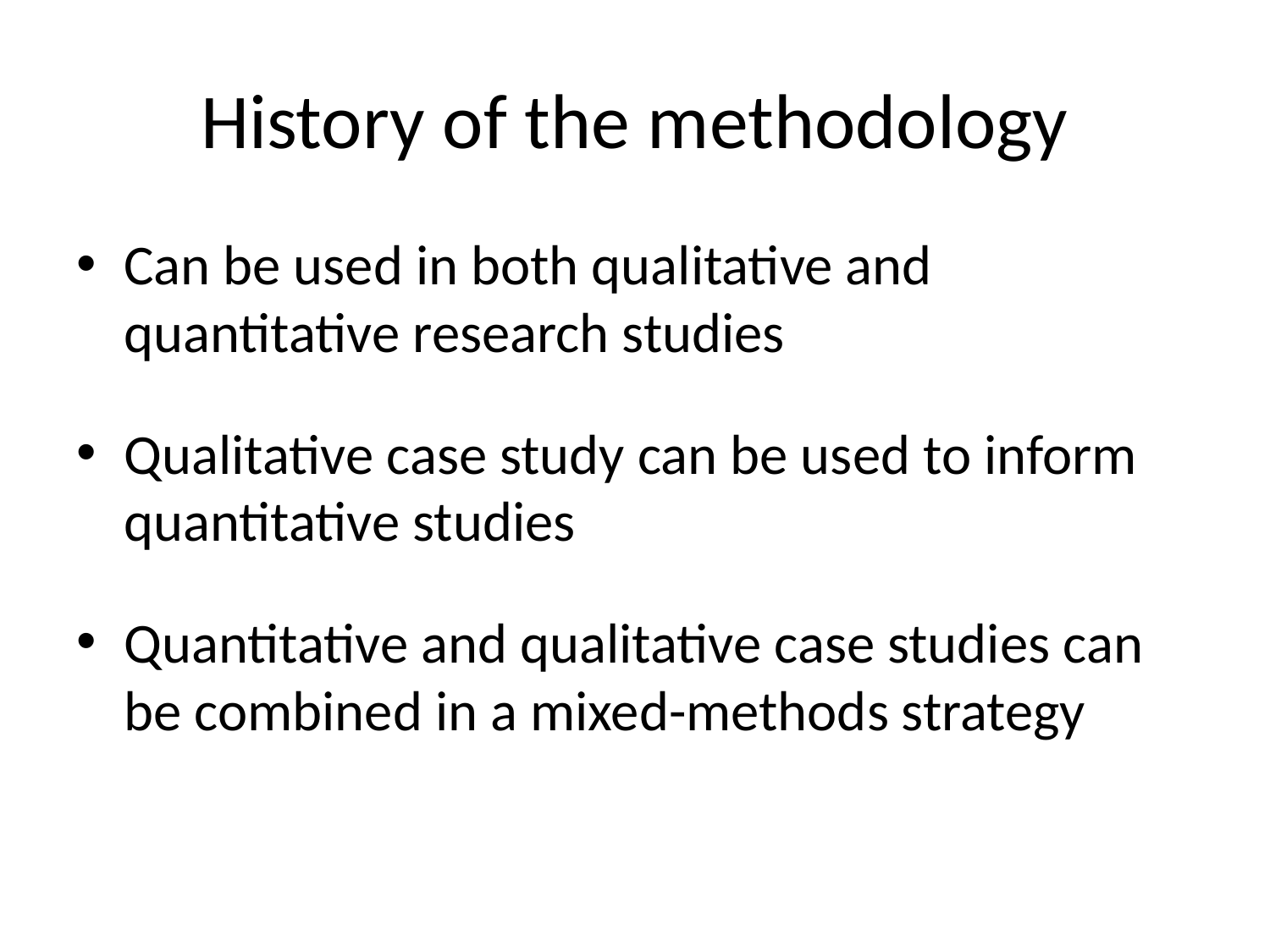

# History of the methodology
Can be used in both qualitative and quantitative research studies
Qualitative case study can be used to inform quantitative studies
Quantitative and qualitative case studies can be combined in a mixed-methods strategy